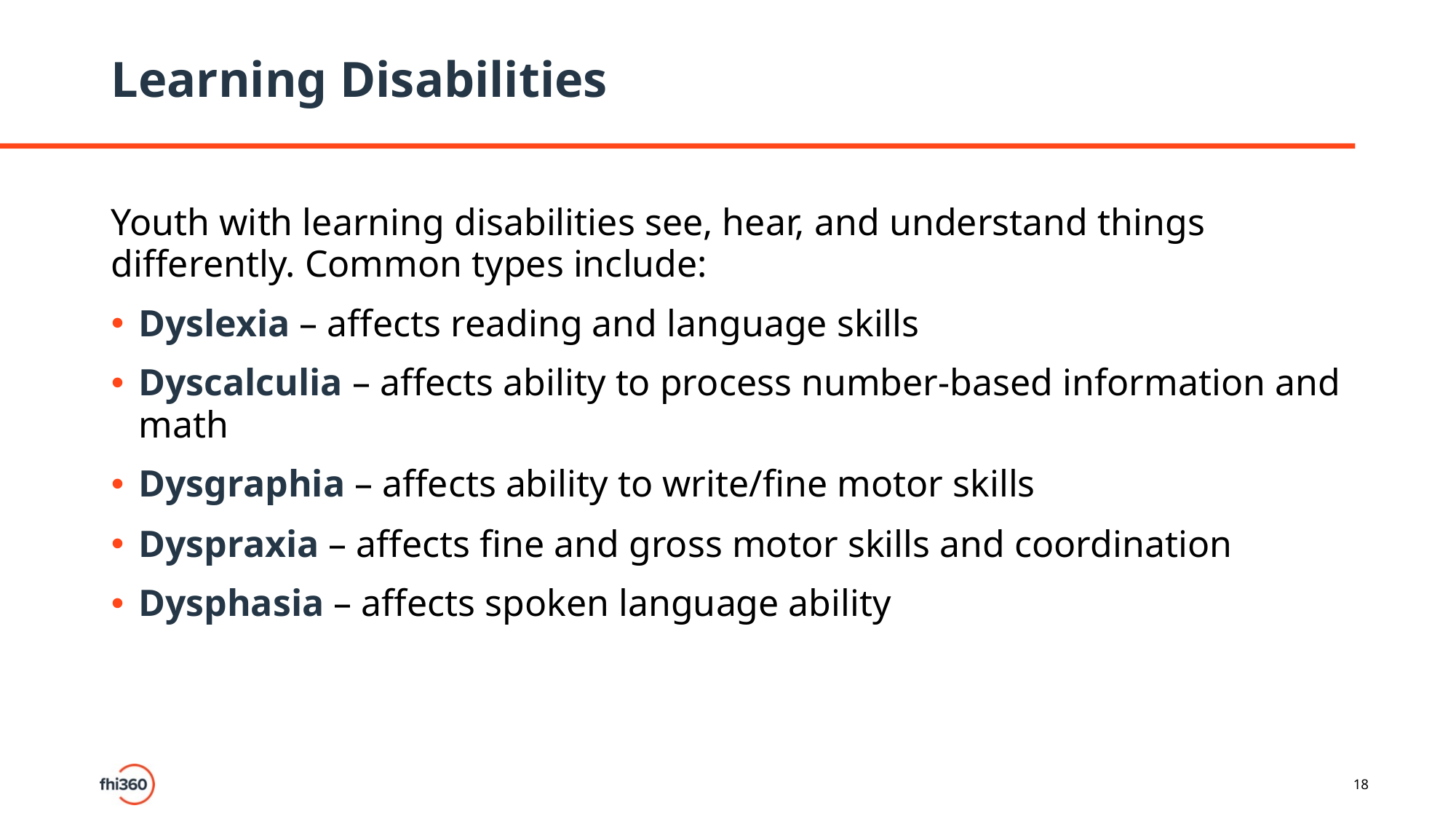

# Learning Disabilities
Youth with learning disabilities see, hear, and understand things differently. Common types include:
Dyslexia – affects reading and language skills
Dyscalculia – affects ability to process number-based information and math
Dysgraphia – affects ability to write/fine motor skills
Dyspraxia – affects fine and gross motor skills and coordination
Dysphasia – affects spoken language ability